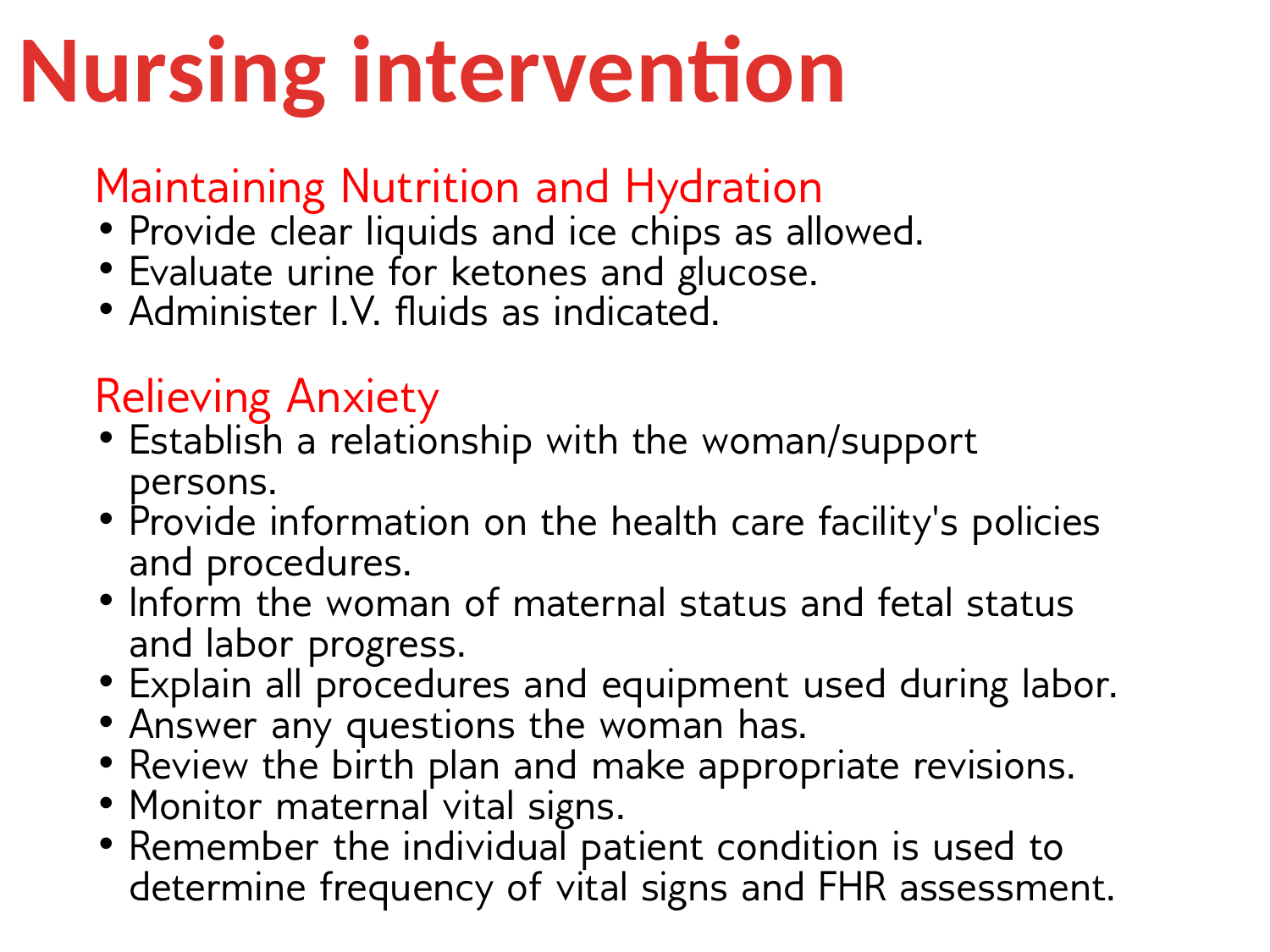

Nursing intervention
  Maintaining Nutrition and Hydration
Provide clear liquids and ice chips as allowed.
Evaluate urine for ketones and glucose.
Administer I.V. fluids as indicated.

  Relieving Anxiety
Establish a relationship with the woman/support persons.
Provide information on the health care facility's policies and procedures.
Inform the woman of maternal status and fetal status and labor progress.
Explain all procedures and equipment used during labor.
Answer any questions the woman has.
Review the birth plan and make appropriate revisions.
Monitor maternal vital signs.
Remember the individual patient condition is used to determine frequency of vital signs and FHR assessment.